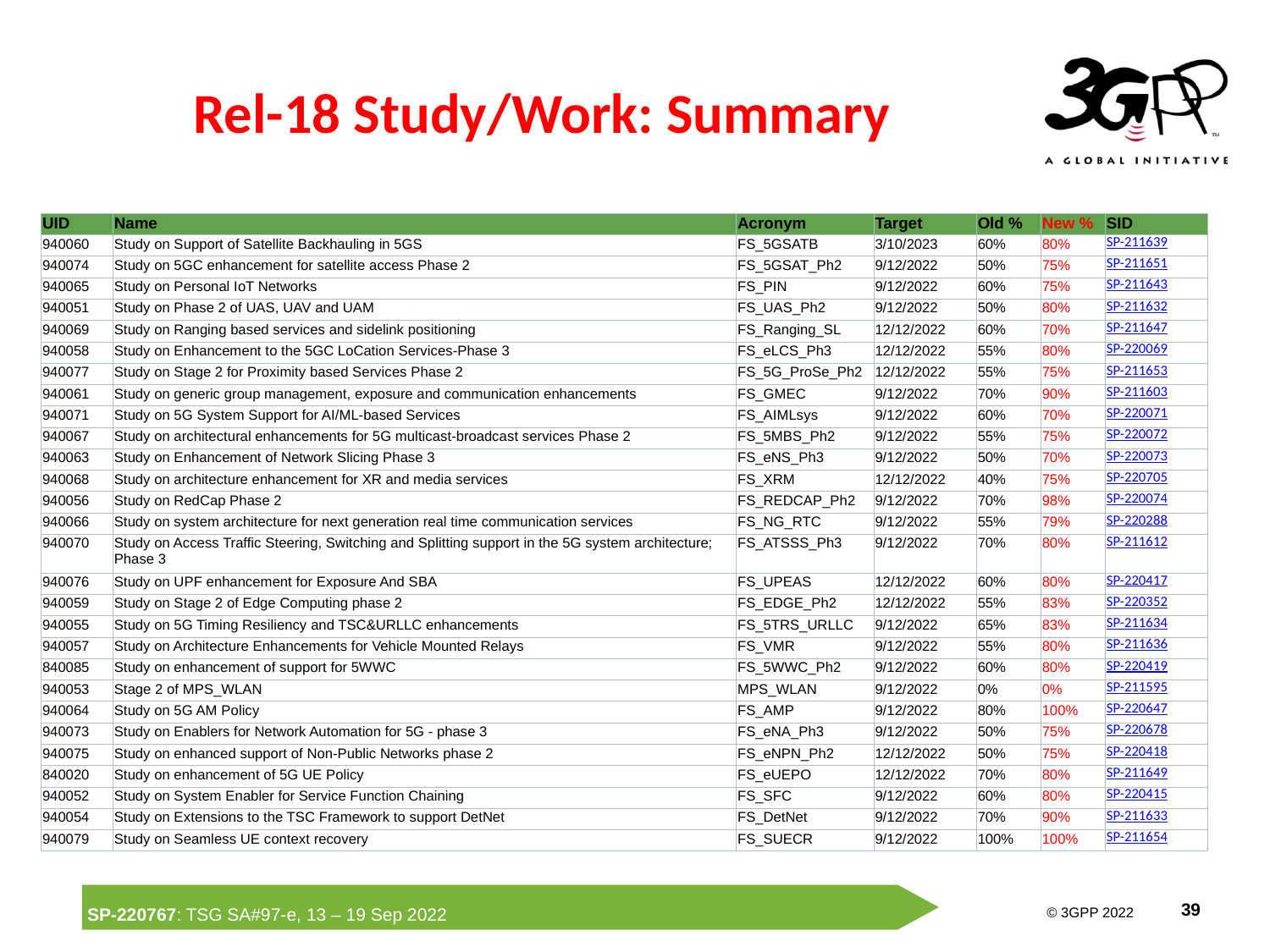

# Rel-18 Study/Work: Summary
| UID | Name | Acronym | Target | Old % | New % | SID |
| --- | --- | --- | --- | --- | --- | --- |
| 940060 | Study on Support of Satellite Backhauling in 5GS | FS\_5GSATB | 3/10/2023 | 60% | 80% | SP-211639 |
| 940074 | Study on 5GC enhancement for satellite access Phase 2 | FS\_5GSAT\_Ph2 | 9/12/2022 | 50% | 75% | SP-211651 |
| 940065 | Study on Personal IoT Networks | FS\_PIN | 9/12/2022 | 60% | 75% | SP-211643 |
| 940051 | Study on Phase 2 of UAS, UAV and UAM | FS\_UAS\_Ph2 | 9/12/2022 | 50% | 80% | SP-211632 |
| 940069 | Study on Ranging based services and sidelink positioning | FS\_Ranging\_SL | 12/12/2022 | 60% | 70% | SP-211647 |
| 940058 | Study on Enhancement to the 5GC LoCation Services-Phase 3 | FS\_eLCS\_Ph3 | 12/12/2022 | 55% | 80% | SP-220069 |
| 940077 | Study on Stage 2 for Proximity based Services Phase 2 | FS\_5G\_ProSe\_Ph2 | 12/12/2022 | 55% | 75% | SP-211653 |
| 940061 | Study on generic group management, exposure and communication enhancements | FS\_GMEC | 9/12/2022 | 70% | 90% | SP-211603 |
| 940071 | Study on 5G System Support for AI/ML-based Services | FS\_AIMLsys | 9/12/2022 | 60% | 70% | SP-220071 |
| 940067 | Study on architectural enhancements for 5G multicast-broadcast services Phase 2 | FS\_5MBS\_Ph2 | 9/12/2022 | 55% | 75% | SP-220072 |
| 940063 | Study on Enhancement of Network Slicing Phase 3 | FS\_eNS\_Ph3 | 9/12/2022 | 50% | 70% | SP-220073 |
| 940068 | Study on architecture enhancement for XR and media services | FS\_XRM | 12/12/2022 | 40% | 75% | SP-220705 |
| 940056 | Study on RedCap Phase 2 | FS\_REDCAP\_Ph2 | 9/12/2022 | 70% | 98% | SP-220074 |
| 940066 | Study on system architecture for next generation real time communication services | FS\_NG\_RTC | 9/12/2022 | 55% | 79% | SP-220288 |
| 940070 | Study on Access Traffic Steering, Switching and Splitting support in the 5G system architecture; Phase 3 | FS\_ATSSS\_Ph3 | 9/12/2022 | 70% | 80% | SP-211612 |
| 940076 | Study on UPF enhancement for Exposure And SBA | FS\_UPEAS | 12/12/2022 | 60% | 80% | SP-220417 |
| 940059 | Study on Stage 2 of Edge Computing phase 2 | FS\_EDGE\_Ph2 | 12/12/2022 | 55% | 83% | SP-220352 |
| 940055 | Study on 5G Timing Resiliency and TSC&URLLC enhancements | FS\_5TRS\_URLLC | 9/12/2022 | 65% | 83% | SP-211634 |
| 940057 | Study on Architecture Enhancements for Vehicle Mounted Relays | FS\_VMR | 9/12/2022 | 55% | 80% | SP-211636 |
| 840085 | Study on enhancement of support for 5WWC | FS\_5WWC\_Ph2 | 9/12/2022 | 60% | 80% | SP-220419 |
| 940053 | Stage 2 of MPS\_WLAN | MPS\_WLAN | 9/12/2022 | 0% | 0% | SP-211595 |
| 940064 | Study on 5G AM Policy | FS\_AMP | 9/12/2022 | 80% | 100% | SP-220647 |
| 940073 | Study on Enablers for Network Automation for 5G - phase 3 | FS\_eNA\_Ph3 | 9/12/2022 | 50% | 75% | SP-220678 |
| 940075 | Study on enhanced support of Non-Public Networks phase 2 | FS\_eNPN\_Ph2 | 12/12/2022 | 50% | 75% | SP-220418 |
| 840020 | Study on enhancement of 5G UE Policy | FS\_eUEPO | 12/12/2022 | 70% | 80% | SP-211649 |
| 940052 | Study on System Enabler for Service Function Chaining | FS\_SFC | 9/12/2022 | 60% | 80% | SP-220415 |
| 940054 | Study on Extensions to the TSC Framework to support DetNet | FS\_DetNet | 9/12/2022 | 70% | 90% | SP-211633 |
| 940079 | Study on Seamless UE context recovery | FS\_SUECR | 9/12/2022 | 100% | 100% | SP-211654 |